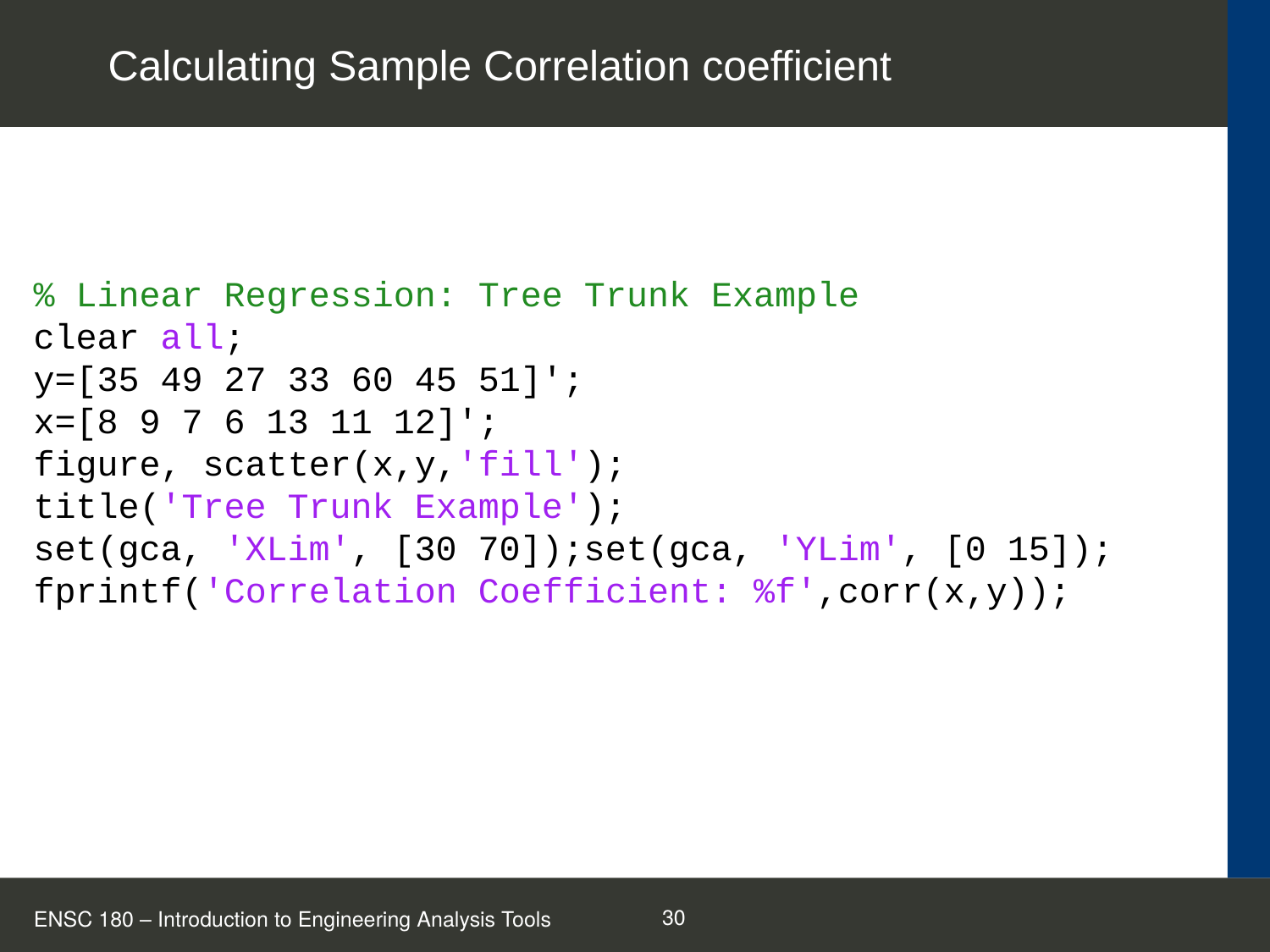

# Calculating Sample Correlation coefficient
% Linear Regression: Tree Trunk Example
clear all;
y=[35 49 27 33 60 45 51]';
x=[8 9 7 6 13 11 12]';
figure, scatter(x,y,'fill');
title('Tree Trunk Example');
set(gca, 'XLim', [30 70]);set(gca, 'YLim', [0 15]);
fprintf('Correlation Coefficient: %f',corr(x,y));
ENSC 180 – Introduction to Engineering Analysis Tools